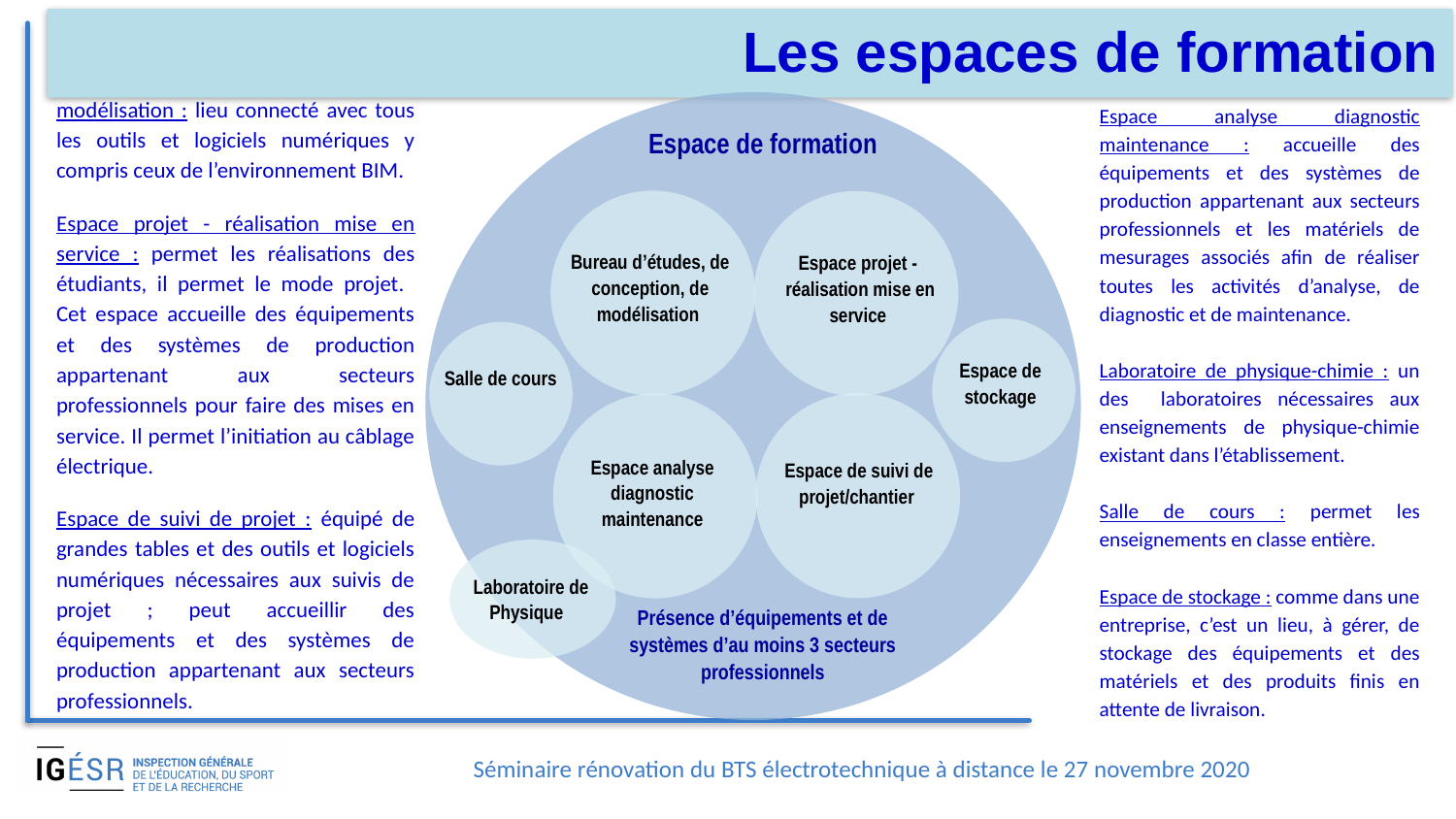

# Les espaces de formation
Bureau d’études, de conception et de modélisation : lieu connecté avec tous les outils et logiciels numériques y compris ceux de l’environnement BIM.

Espace projet - réalisation mise en service : permet les réalisations des étudiants, il permet le mode projet.  Cet espace accueille des équipements et des systèmes de production appartenant aux secteurs professionnels pour faire des mises en service. Il permet l’initiation au câblage électrique.

Espace de suivi de projet : équipé de grandes tables et des outils et logiciels numériques nécessaires aux suivis de projet ; peut accueillir des équipements et des systèmes de production appartenant aux secteurs professionnels.

Espace de formation

Bureau d’études, de conception, de modélisation
Espace projet -  réalisation mise en service
Espace analyse diagnostic maintenance

Espace de stockage

Salle de cours

Espace de suivi de projet/chantier

Laboratoire de Physique

Présence d’équipements et de systèmes d’au moins 3 secteurs professionnels
Espace analyse diagnostic maintenance : accueille des équipements et des systèmes de production appartenant aux secteurs professionnels et les matériels de mesurages associés afin de réaliser toutes les activités d’analyse, de diagnostic et de maintenance.

Laboratoire de physique-chimie : un des  laboratoires nécessaires aux enseignements de physique-chimie existant dans l’établissement.

Salle de cours : permet les enseignements en classe entière.

Espace de stockage : comme dans une entreprise, c’est un lieu, à gérer, de stockage des équipements et des matériels et des produits finis en attente de livraison.